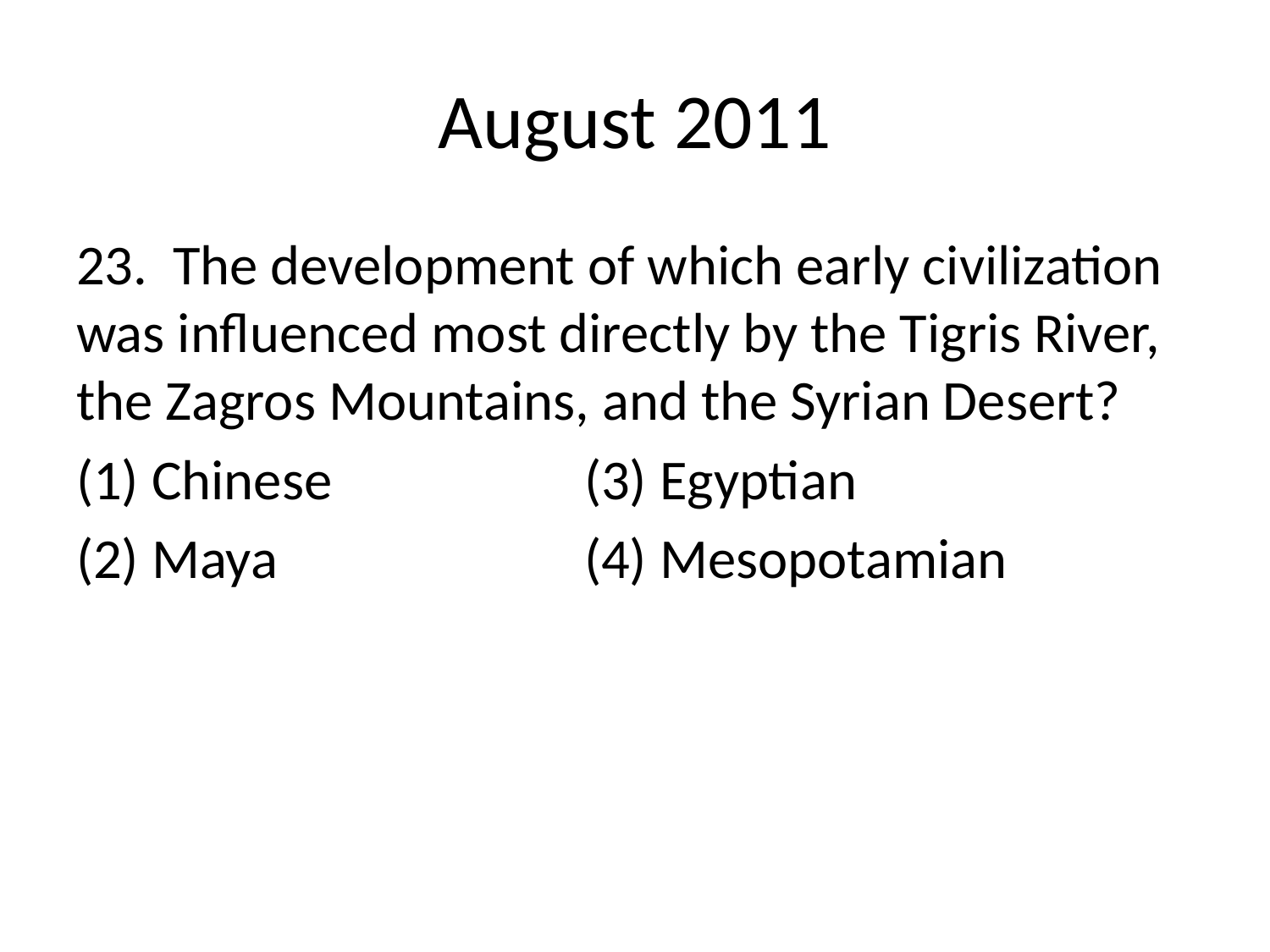

# August 2011
23.  The development of which early civilization was influenced most directly by the Tigris River, the Zagros Mountains, and the Syrian Desert?
(1) Chinese 		(3) Egyptian
(2) Maya 			(4) Mesopotamian